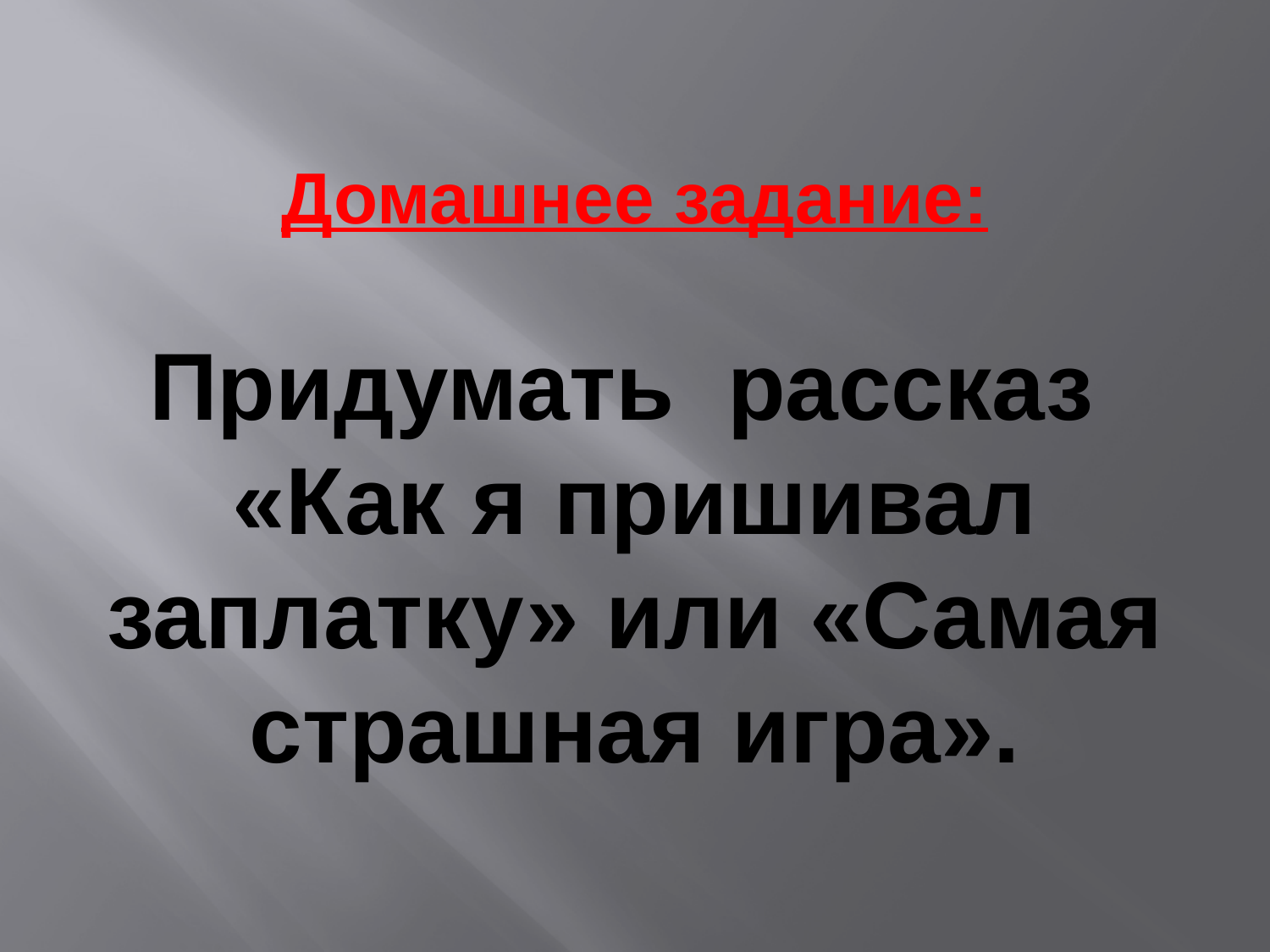

# Домашнее задание: Придумать  рассказ «Как я пришивал заплатку» или «Самая страшная игра».